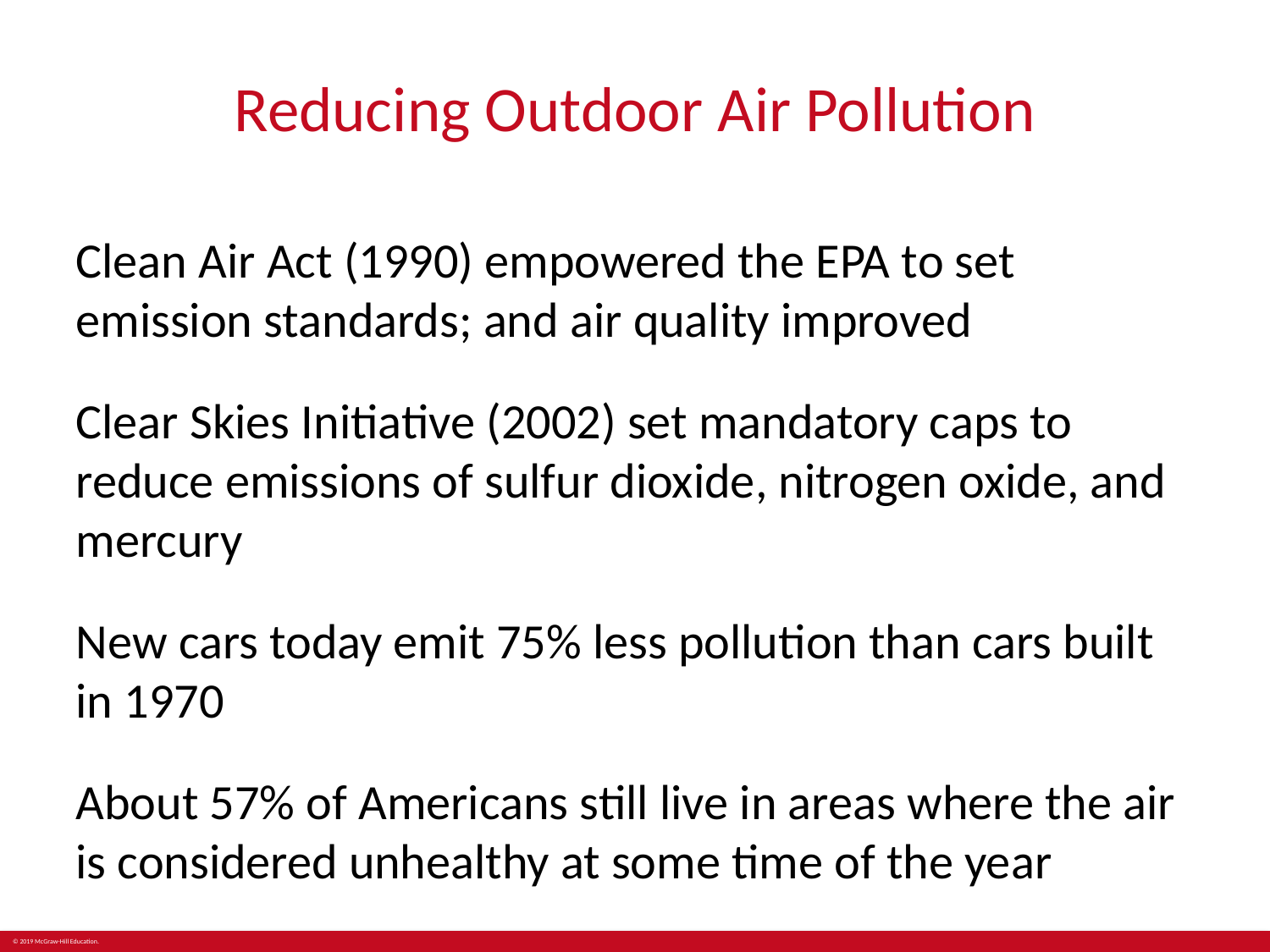

# Reducing Outdoor Air Pollution
Clean Air Act (1990) empowered the EPA to set emission standards; and air quality improved
Clear Skies Initiative (2002) set mandatory caps to reduce emissions of sulfur dioxide, nitrogen oxide, and mercury
New cars today emit 75% less pollution than cars built in 1970
About 57% of Americans still live in areas where the air is considered unhealthy at some time of the year